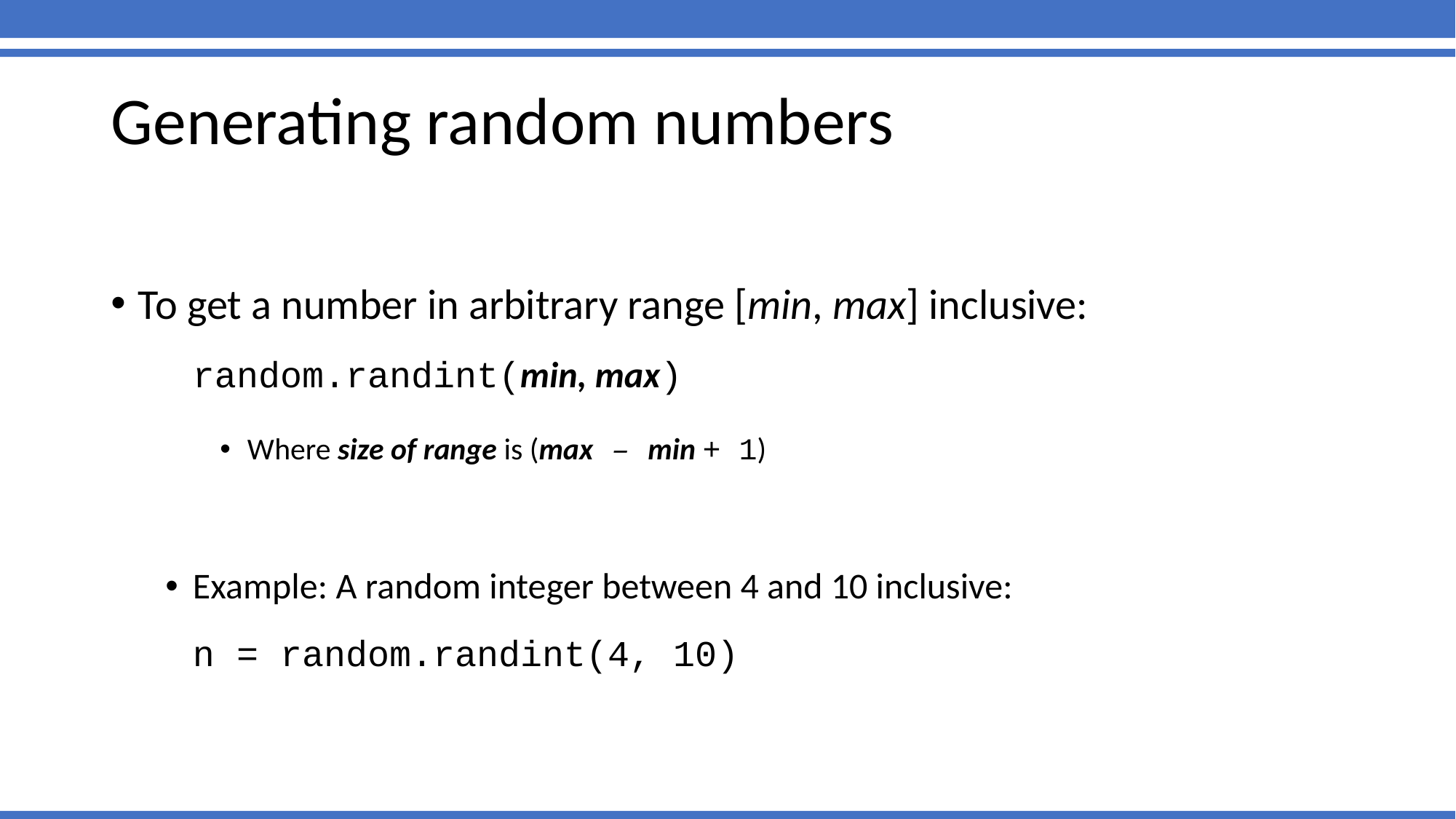

Generating random numbers

To get a number in arbitrary range [min, max] inclusive:

	random.randint(min, max)

Where size of range is (max – min + 1)

Example: A random integer between 4 and 10 inclusive:

	n = random.randint(4, 10)